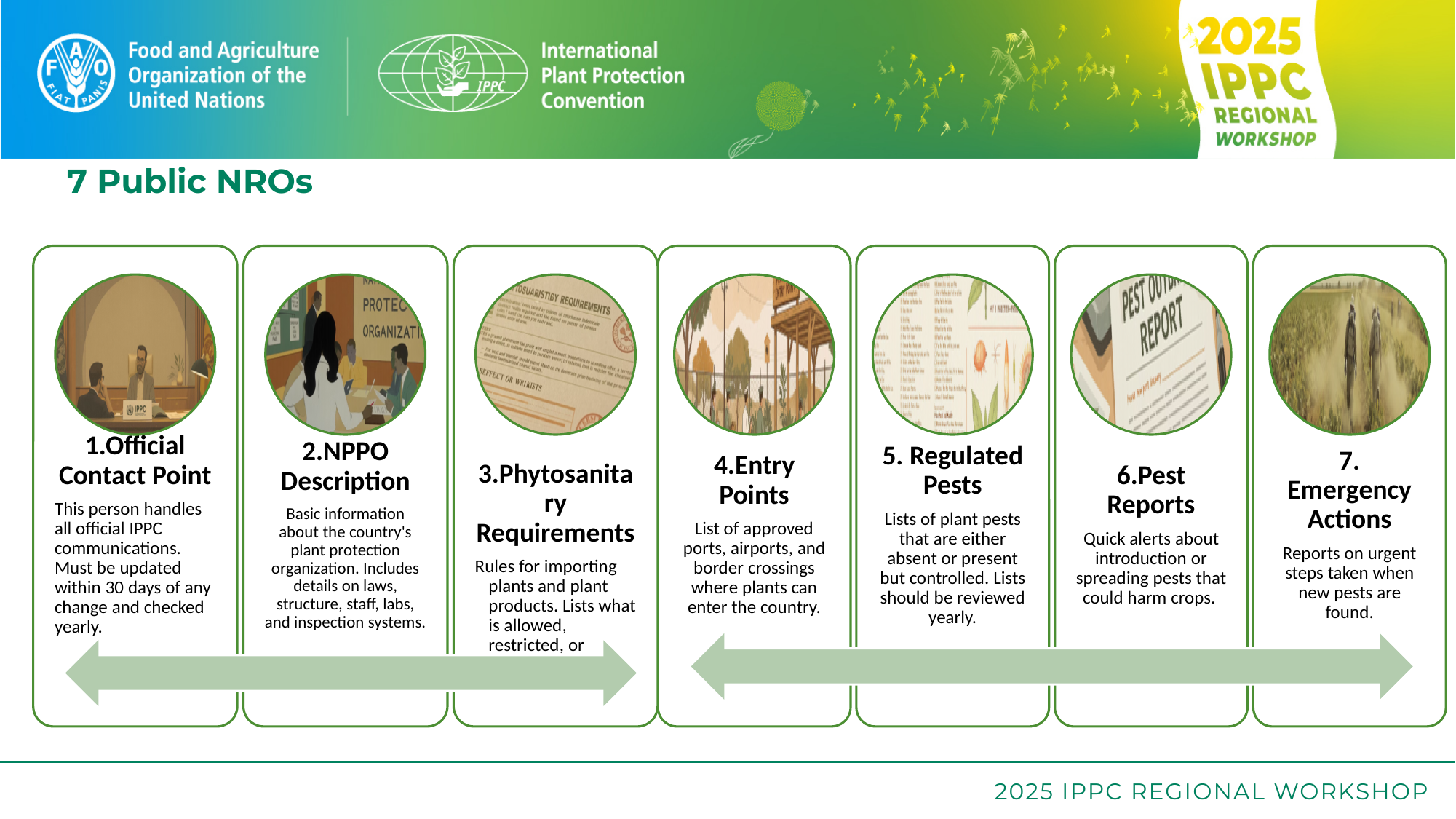

# 7 Public NROs
1.Official Contact Point
This person handles all official IPPC communications. Must be updated within 30 days of any change and checked yearly.
2.NPPO Description
Basic information about the country's plant protection organization. Includes details on laws, structure, staff, labs, and inspection systems.
3.Phytosanitary Requirements
Rules for importing plants and plant products. Lists what is allowed, restricted, or banned.
4.Entry Points
List of approved ports, airports, and border crossings where plants can enter the country.
5. Regulated Pests
Lists of plant pests that are either absent or present but controlled. Lists should be reviewed yearly.
6.Pest Reports
Quick alerts about introduction or spreading pests that could harm crops.
7. Emergency Actions
Reports on urgent steps taken when new pests are found.